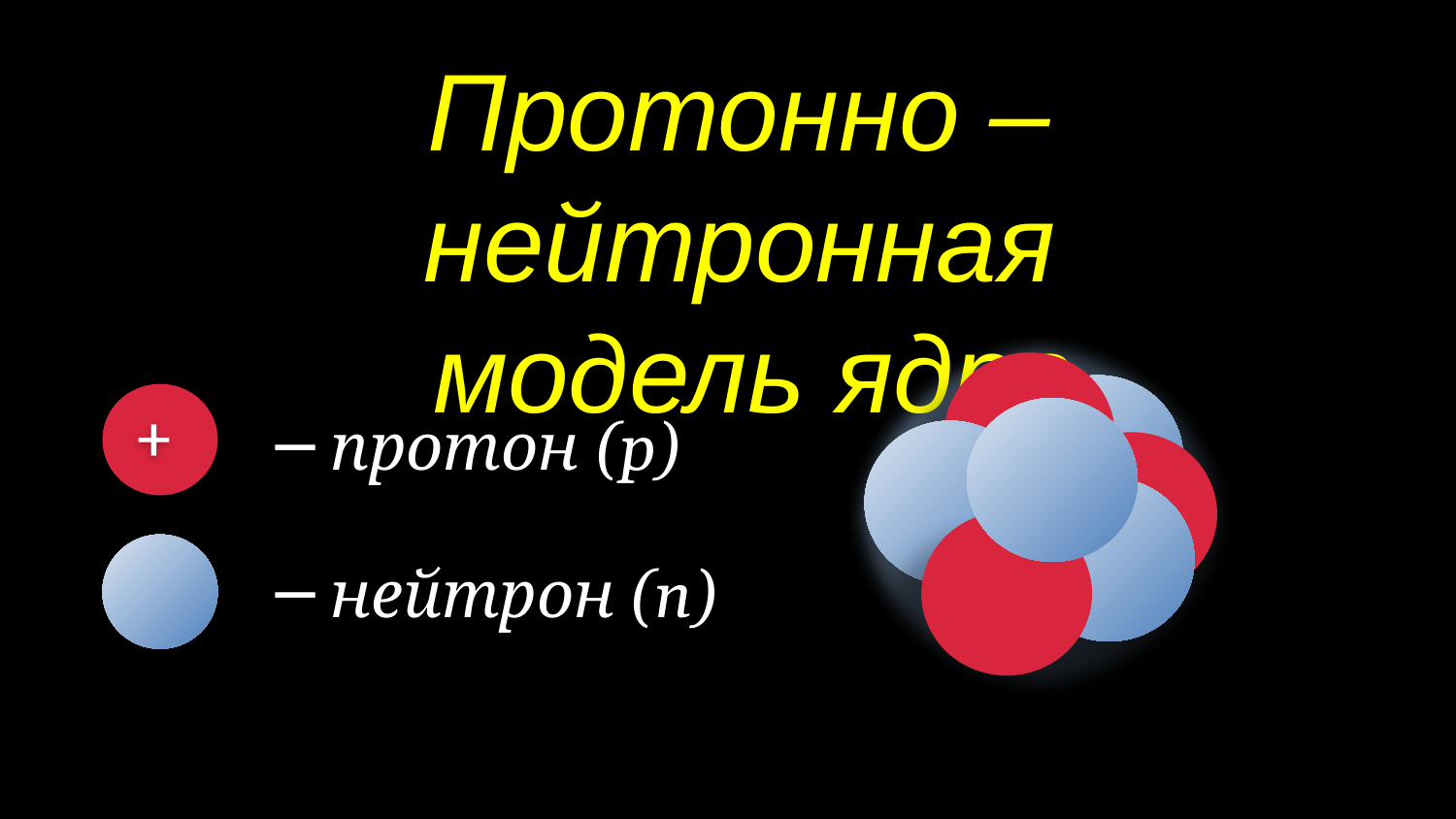

Протонно – нейтронная
 модель ядра

+
─ протон (p)

─ нейтрон (n)